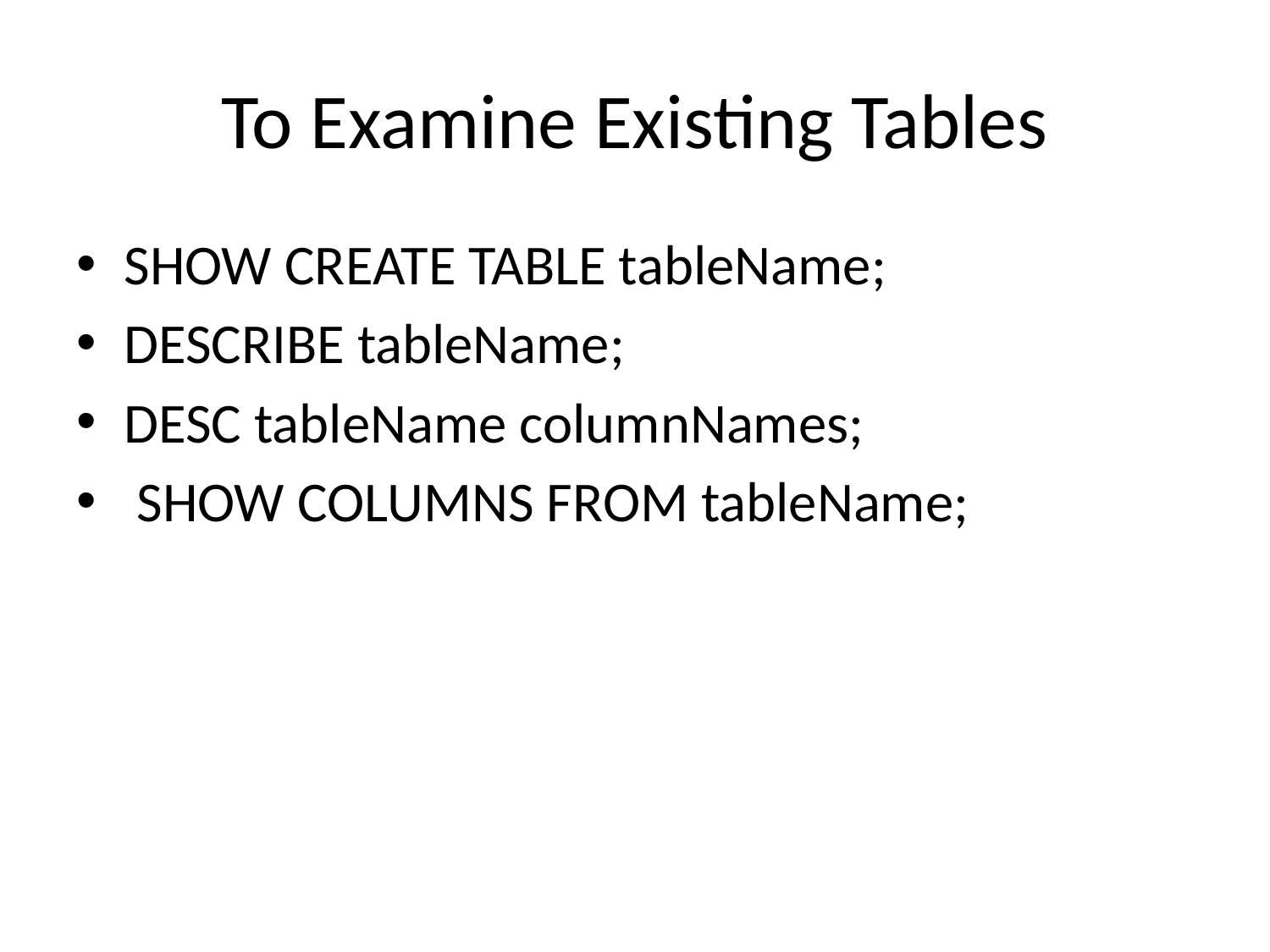

# To Examine Existing Tables
SHOW CREATE TABLE tableName;
DESCRIBE tableName;
DESC tableName columnNames;
 SHOW COLUMNS FROM tableName;